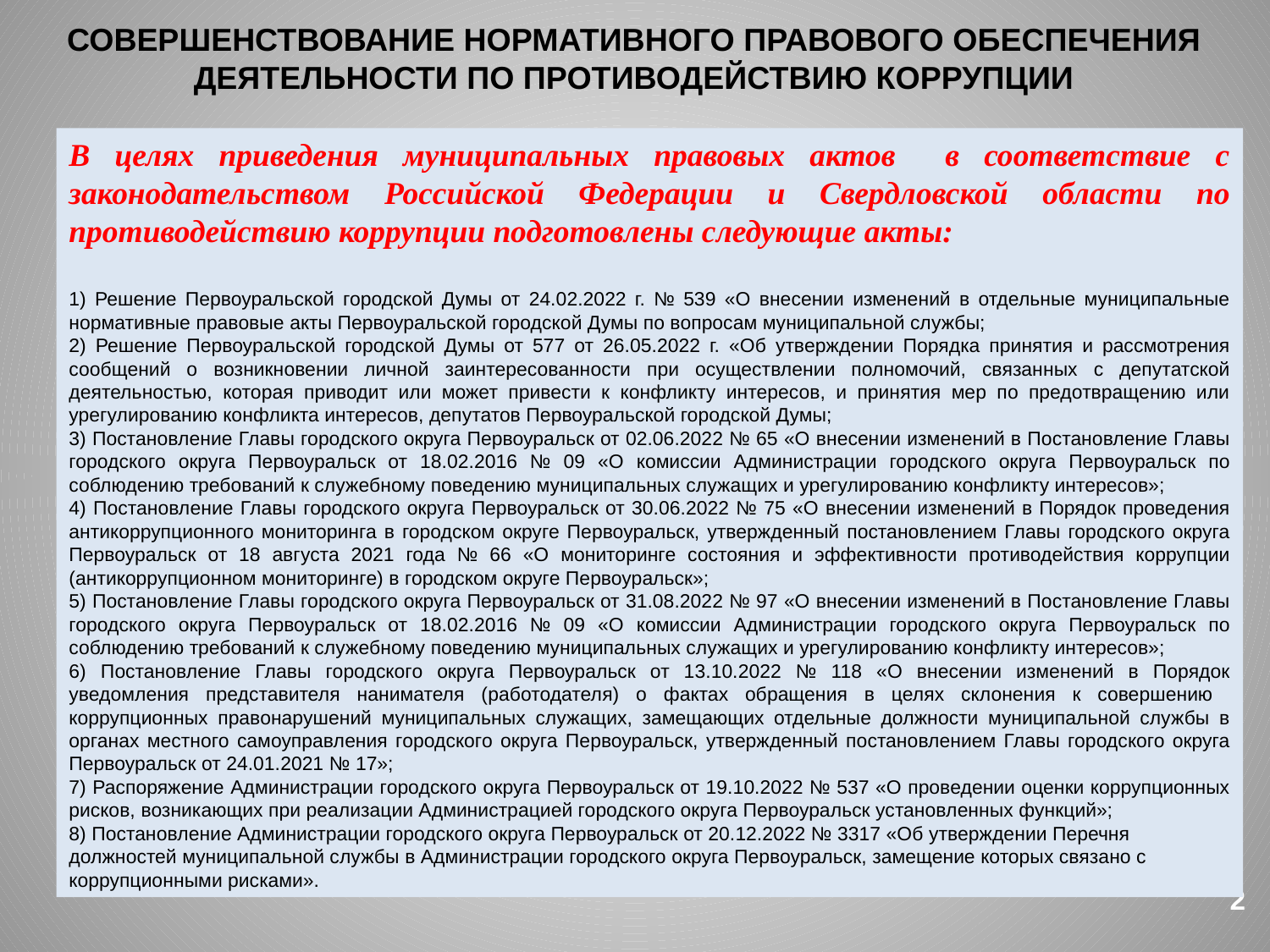

СОВЕРШЕНСТВОВАНИЕ НОРМАТИВНОГО ПРАВОВОГО ОБЕСПЕЧЕНИЯ ДЕЯТЕЛЬНОСТИ ПО ПРОТИВОДЕЙСТВИЮ КОРРУПЦИИ

В целях приведения муниципальных правовых актов  в соответствие с законодательством Российской Федерации и Свердловской области по противодействию коррупции подготовлены следующие акты:

1) Решение Первоуральской городской Думы от 24.02.2022 г. № 539 «О внесении изменений в отдельные муниципальные нормативные правовые акты Первоуральской городской Думы по вопросам муниципальной службы;
2) Решение Первоуральской городской Думы от 577 от 26.05.2022 г. «Об утверждении Порядка принятия и рассмотрения сообщений о возникновении личной заинтересованности при осуществлении полномочий, связанных с депутатской деятельностью, которая приводит или может привести к конфликту интересов, и принятия мер по предотвращению или урегулированию конфликта интересов, депутатов Первоуральской городской Думы;
3) Постановление Главы городского округа Первоуральск от 02.06.2022 № 65 «О внесении изменений в Постановление Главы городского округа Первоуральск от 18.02.2016 № 09 «О комиссии Администрации городского округа Первоуральск по соблюдению требований к служебному поведению муниципальных служащих и урегулированию конфликту интересов»;
4) Постановление Главы городского округа Первоуральск от 30.06.2022 № 75 «О внесении изменений в Порядок проведения антикоррупционного мониторинга в городском округе Первоуральск, утвержденный постановлением Главы городского округа Первоуральск от 18 августа 2021 года № 66 «О мониторинге состояния и эффективности противодействия коррупции (антикоррупционном мониторинге) в городском округе Первоуральск»;
5) Постановление Главы городского округа Первоуральск от 31.08.2022 № 97 «О внесении изменений в Постановление Главы городского округа Первоуральск от 18.02.2016 № 09 «О комиссии Администрации городского округа Первоуральск по соблюдению требований к служебному поведению муниципальных служащих и урегулированию конфликту интересов»;
6) Постановление Главы городского округа Первоуральск от 13.10.2022 № 118 «О внесении изменений в Порядок уведомления представителя нанимателя (работодателя) о фактах обращения в целях склонения к совершению  коррупционных правонарушений муниципальных служащих, замещающих отдельные должности муниципальной службы в органах местного самоуправления городского округа Первоуральск, утвержденный постановлением Главы городского округа Первоуральск от 24.01.2021 № 17»;
7) Распоряжение Администрации городского округа Первоуральск от 19.10.2022 № 537 «О проведении оценки коррупционных рисков, возникающих при реализации Администрацией городского округа Первоуральск установленных функций»;
8) Постановление Администрации городского округа Первоуральск от 20.12.2022 № 3317 «Об утверждении Перечня должностей муниципальной службы в Администрации городского округа Первоуральск, замещение которых связано с коррупционными рисками».

2